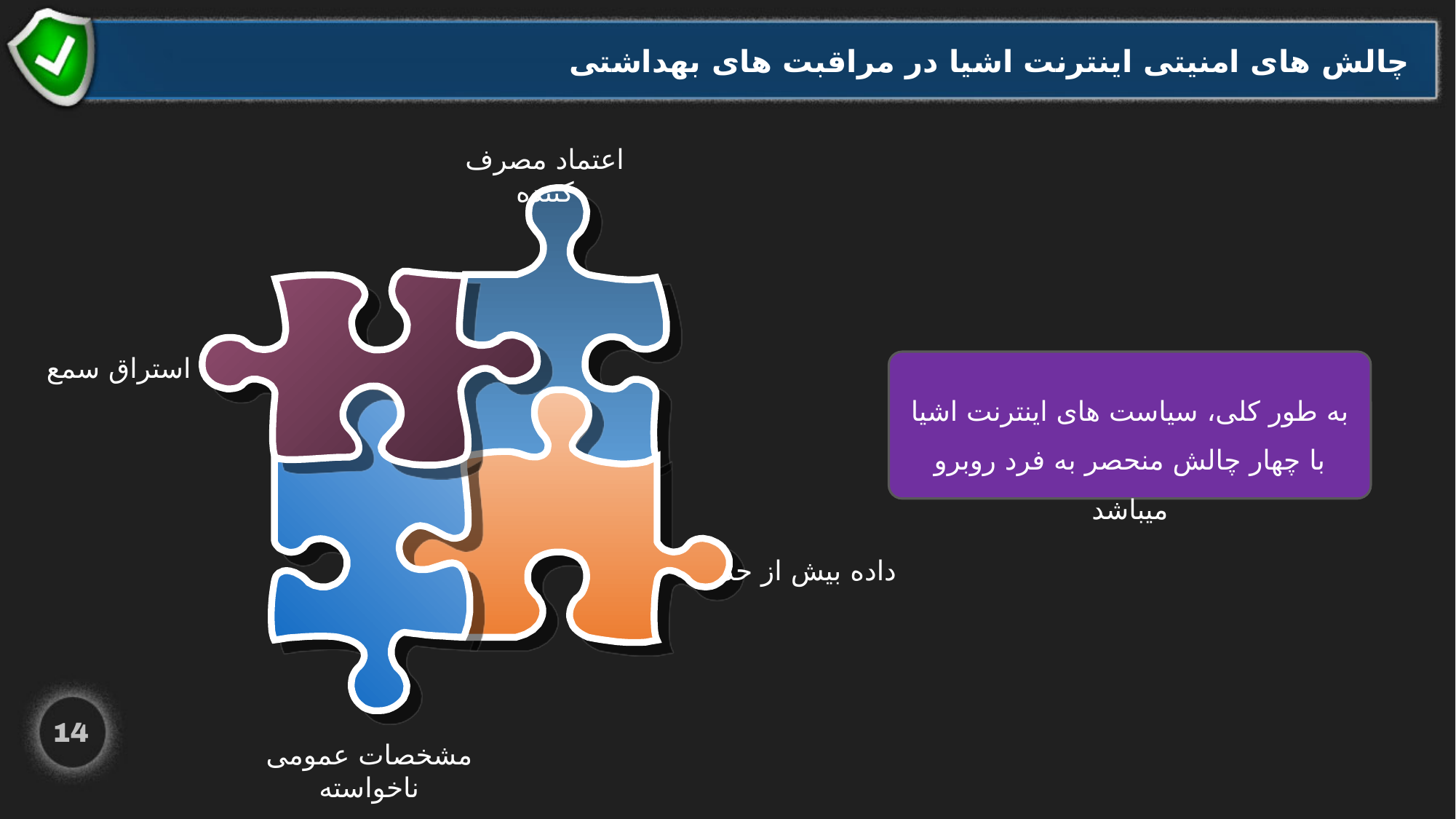

چالش های امنیتی اینترنت اشیا در مراقبت های بهداشتی
اعتماد مصرف کننده

استراق سمع

به طور کلی، سیاست های اینترنت اشیا با چهار چالش منحصر به فرد روبرو میباشد
داده بیش از حد
14
مشخصات عمومی ناخواسته